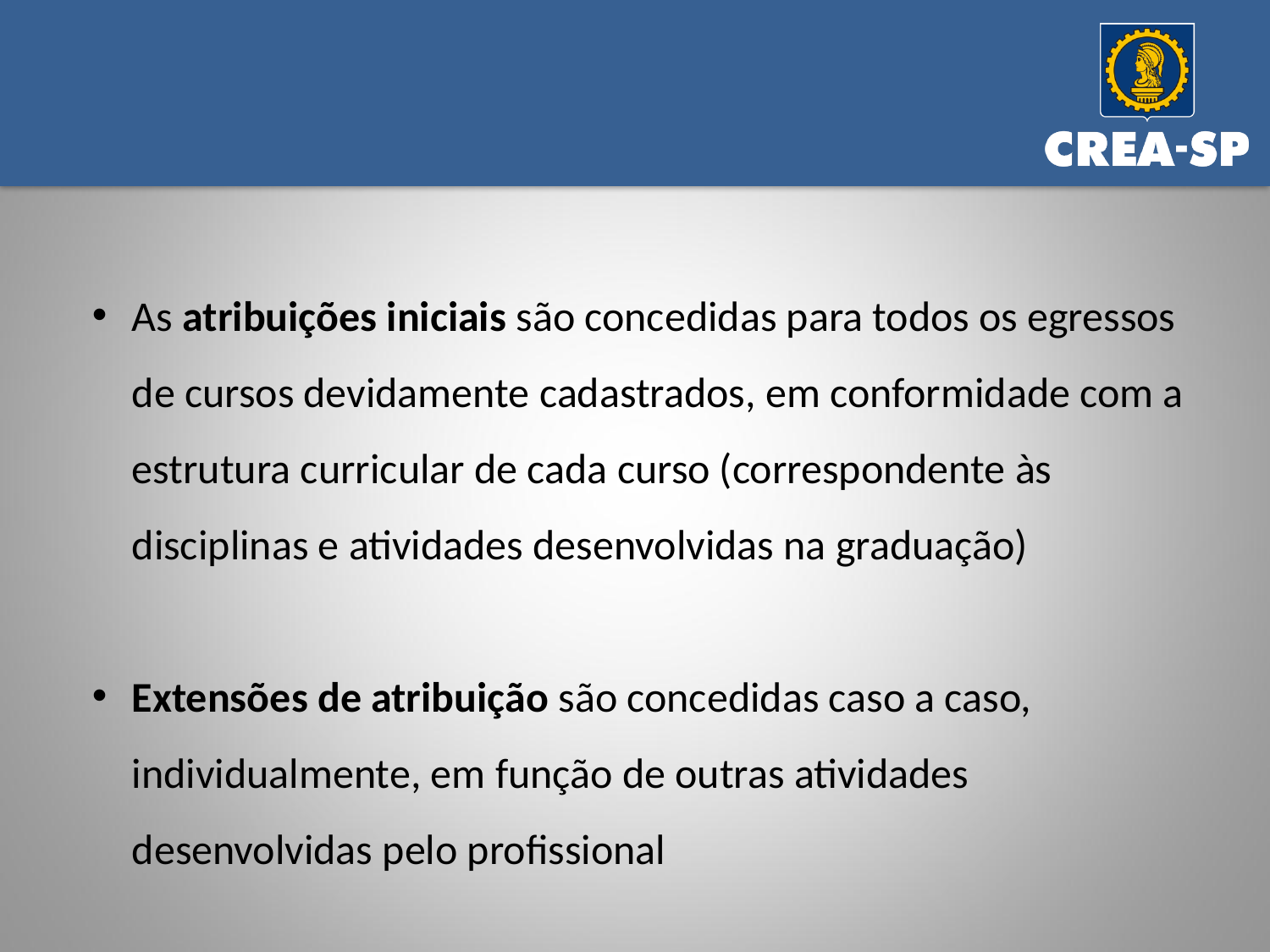

As atribuições iniciais são concedidas para todos os egressos de cursos devidamente cadastrados, em conformidade com a estrutura curricular de cada curso (correspondente às disciplinas e atividades desenvolvidas na graduação)‏

Extensões de atribuição são concedidas caso a caso, individualmente, em função de outras atividades desenvolvidas pelo profissional